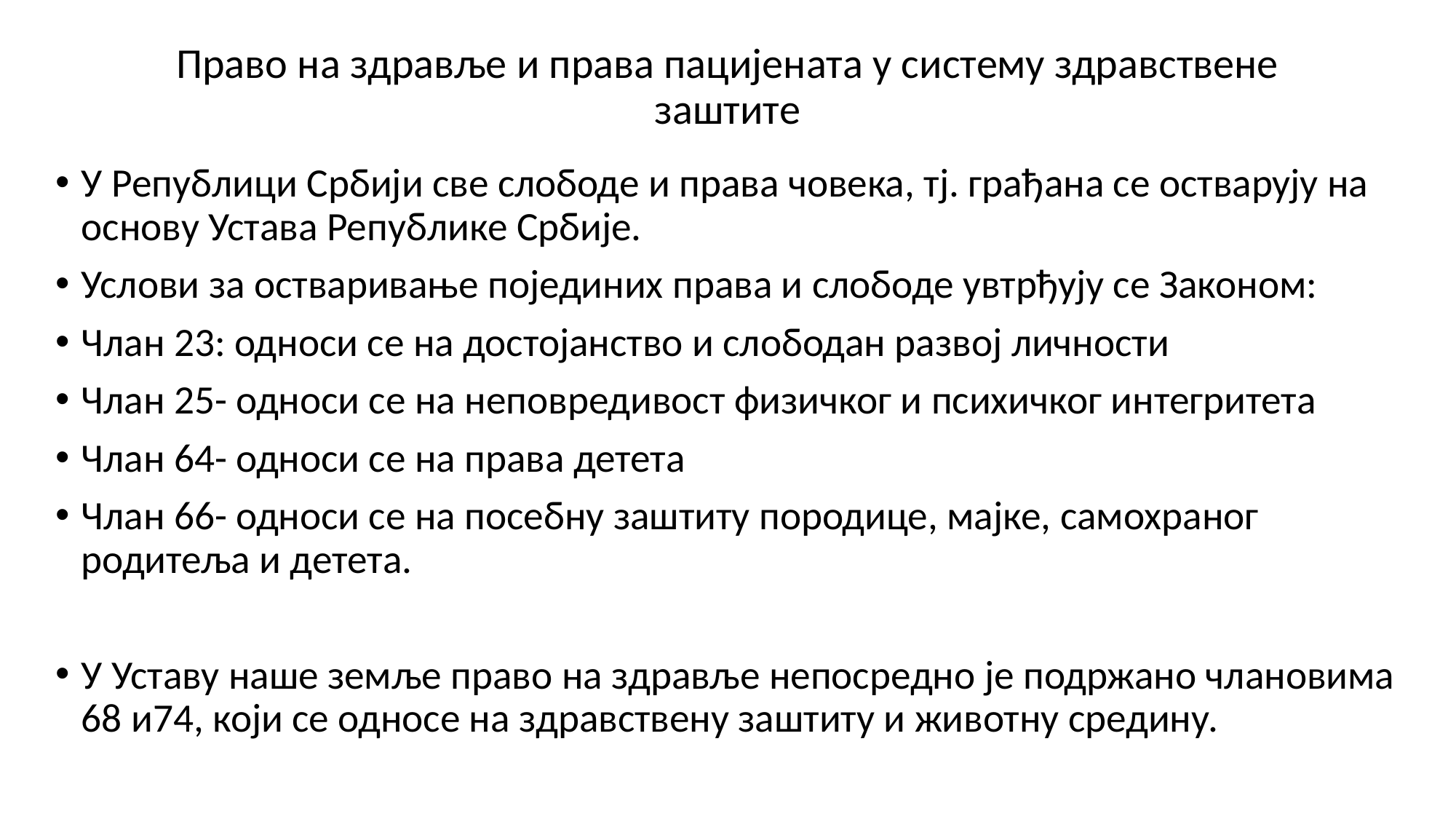

# Право на здравље и права пацијената у систему здравствене заштите
У Републици Србији све слободе и права човека, тј. грађана се остварују на основу Устава Републике Србије.
Услови за остваривање појединих права и слободе увтрђују се Законом:
Члан 23: односи се на достојанство и слободан развој личности
Члан 25- односи се на неповредивост физичког и психичког интегритета
Члан 64- односи се на права детета
Члан 66- односи се на посебну заштиту породице, мајке, самохраног родитеља и детета.

У Уставу наше земље право на здравље непосредно је подржано члановима 68 и74, који се односе на здравствену заштиту и животну средину.